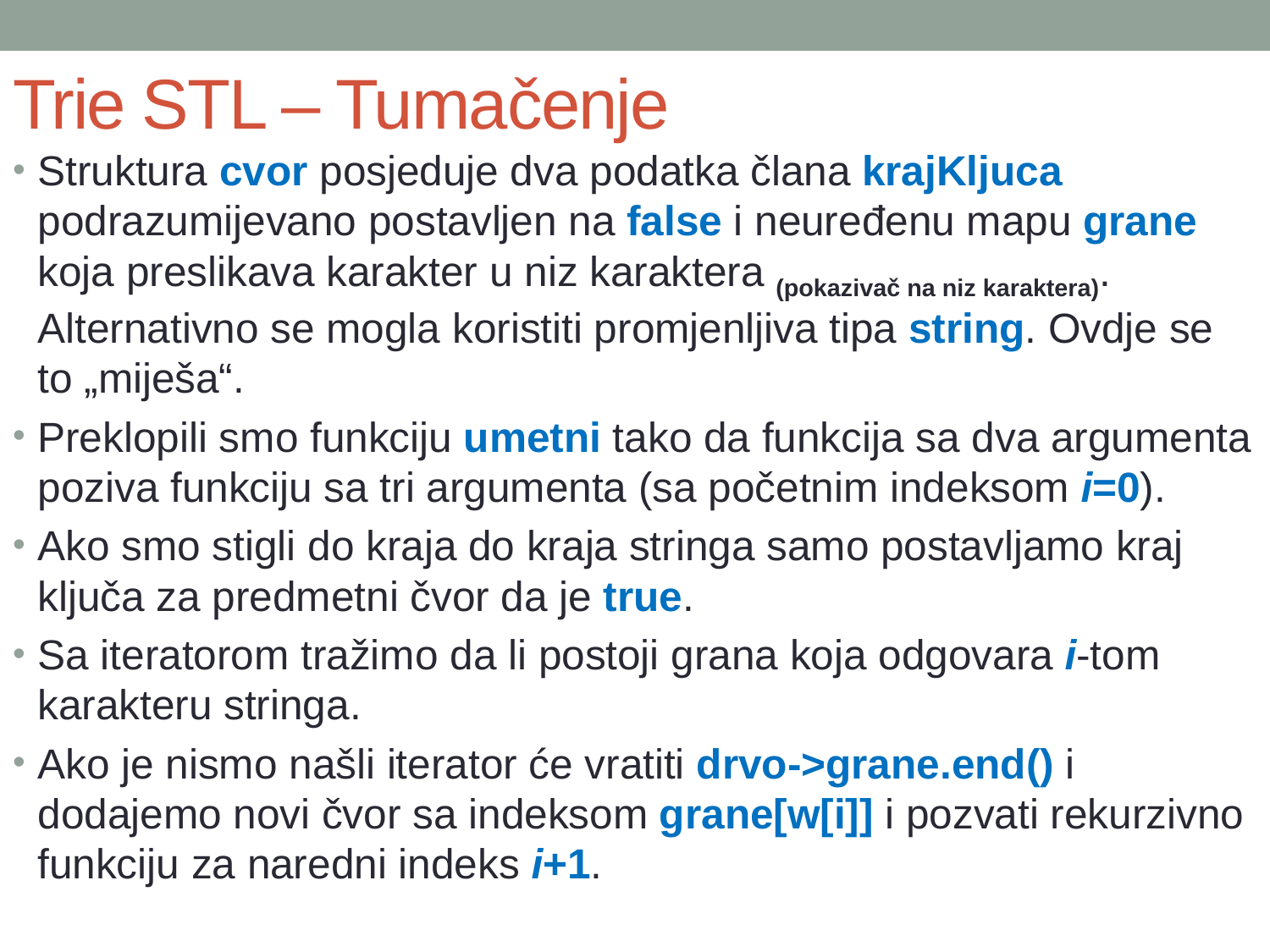

# Trie STL – Tumačenje
Struktura cvor posjeduje dva podatka člana krajKljuca podrazumijevano postavljen na false i neuređenu mapu grane koja preslikava karakter u niz karaktera (pokazivač na niz karaktera). Alternativno se mogla koristiti promjenljiva tipa string. Ovdje se to „miješa“.
Preklopili smo funkciju umetni tako da funkcija sa dva argumenta poziva funkciju sa tri argumenta (sa početnim indeksom i=0).
Ako smo stigli do kraja do kraja stringa samo postavljamo kraj ključa za predmetni čvor da je true.
Sa iteratorom tražimo da li postoji grana koja odgovara i-tom karakteru stringa.
Ako je nismo našli iterator će vratiti drvo->grane.end() i dodajemo novi čvor sa indeksom grane[w[i]] i pozvati rekurzivno funkciju za naredni indeks i+1.